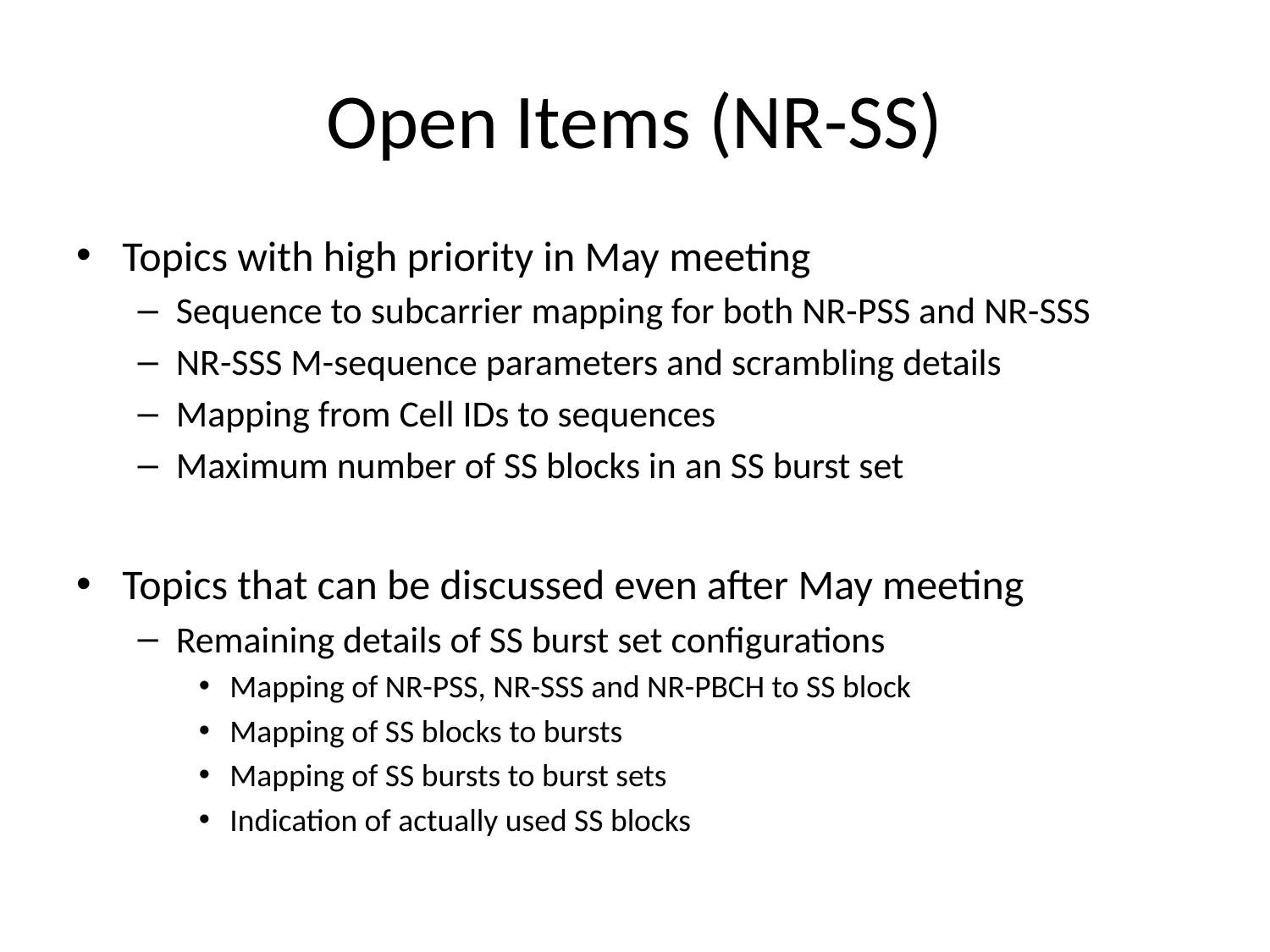

# Open Items (NR-SS)
Topics with high priority in May meeting
Sequence to subcarrier mapping for both NR-PSS and NR-SSS
NR-SSS M-sequence parameters and scrambling details
Mapping from Cell IDs to sequences
Maximum number of SS blocks in an SS burst set

Topics that can be discussed even after May meeting
Remaining details of SS burst set configurations
Mapping of NR-PSS, NR-SSS and NR-PBCH to SS block
Mapping of SS blocks to bursts
Mapping of SS bursts to burst sets
Indication of actually used SS blocks